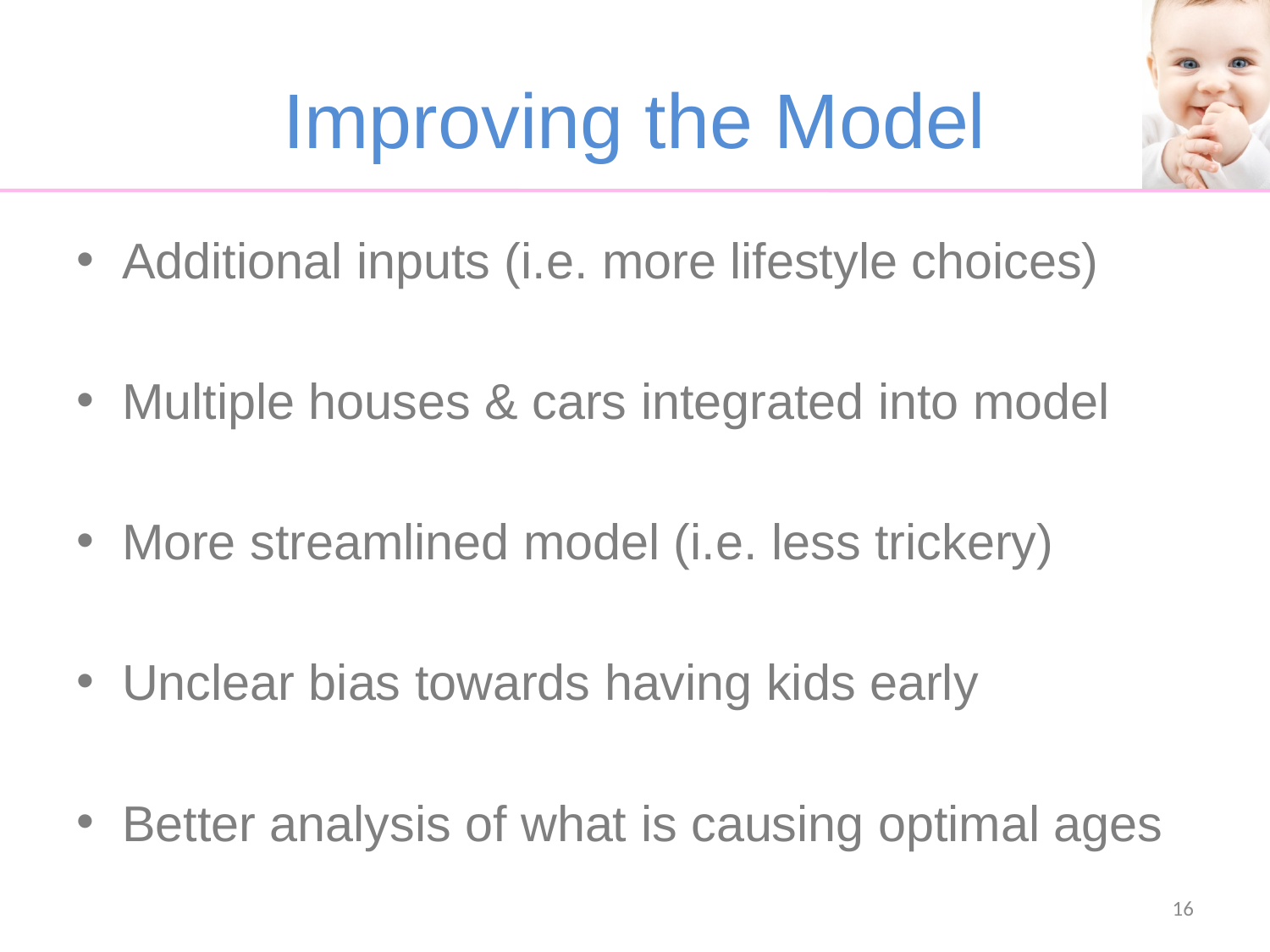

# Improving the Model
Additional inputs (i.e. more lifestyle choices)

Multiple houses & cars integrated into model

More streamlined model (i.e. less trickery)

Unclear bias towards having kids early

Better analysis of what is causing optimal ages

16